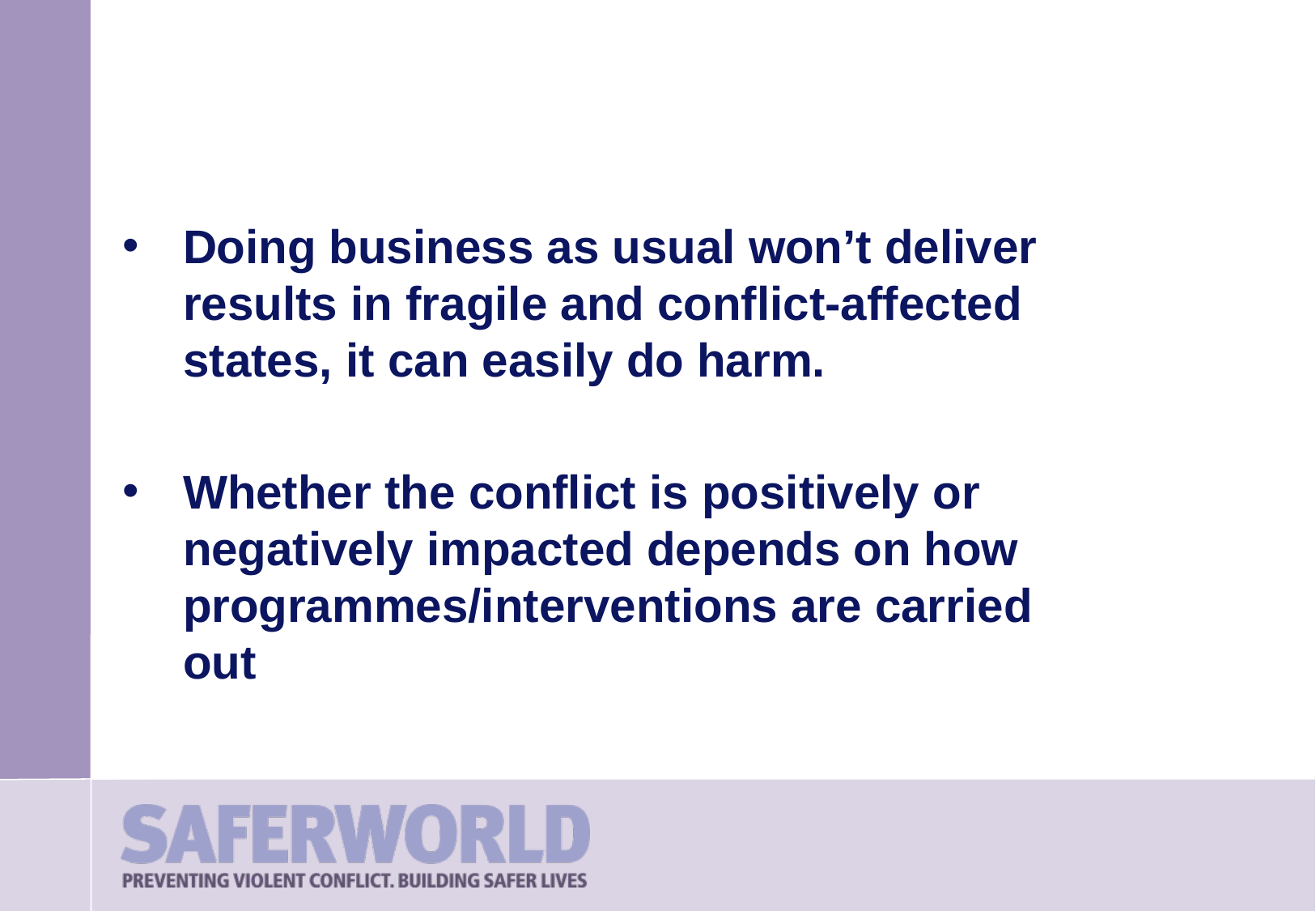

#
Doing business as usual won’t deliver results in fragile and conflict-affected states, it can easily do harm.

Whether the conflict is positively or negatively impacted depends on how programmes/interventions are carried out